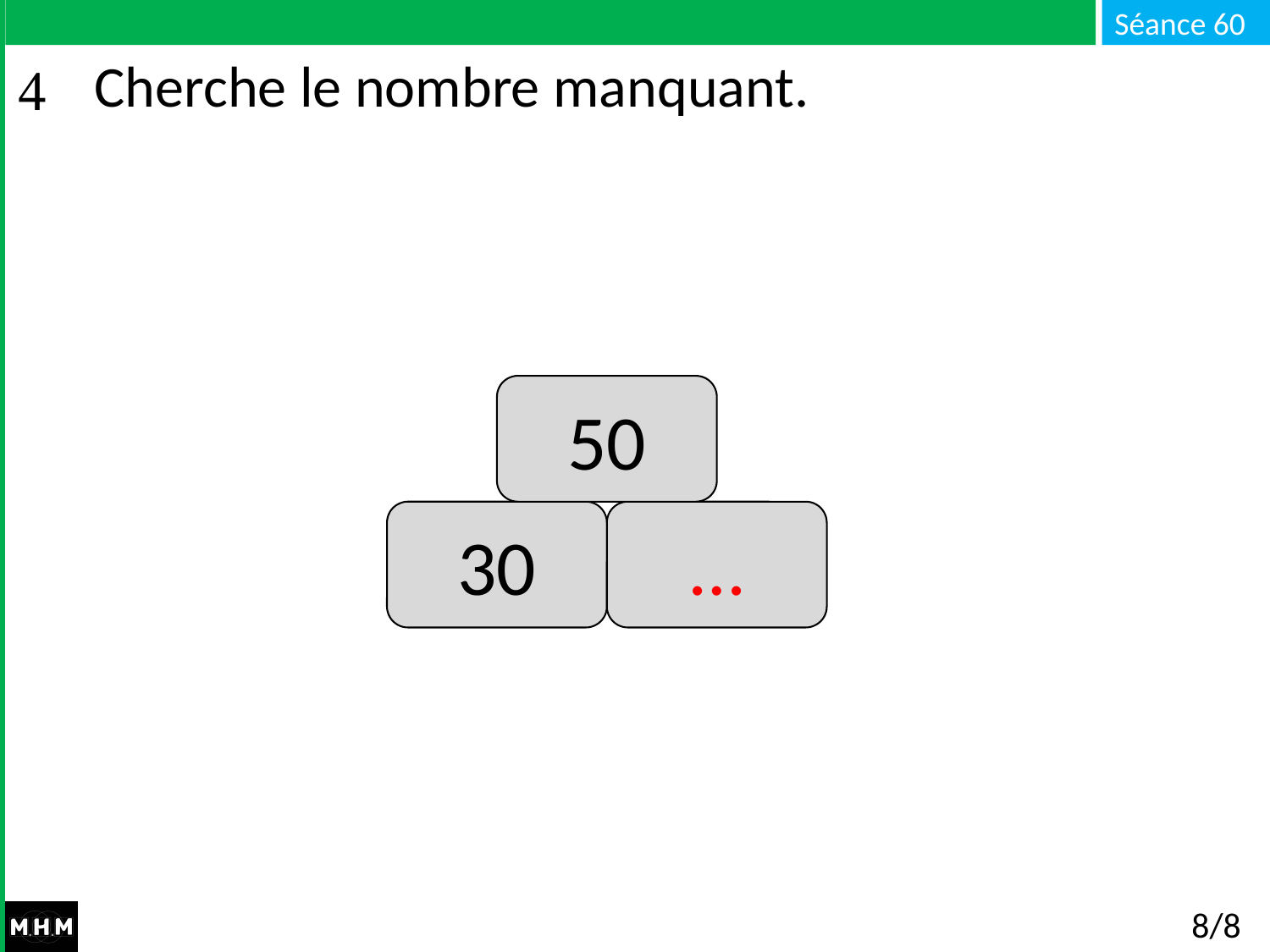

# Cherche le nombre manquant.
50
…
30
8/8